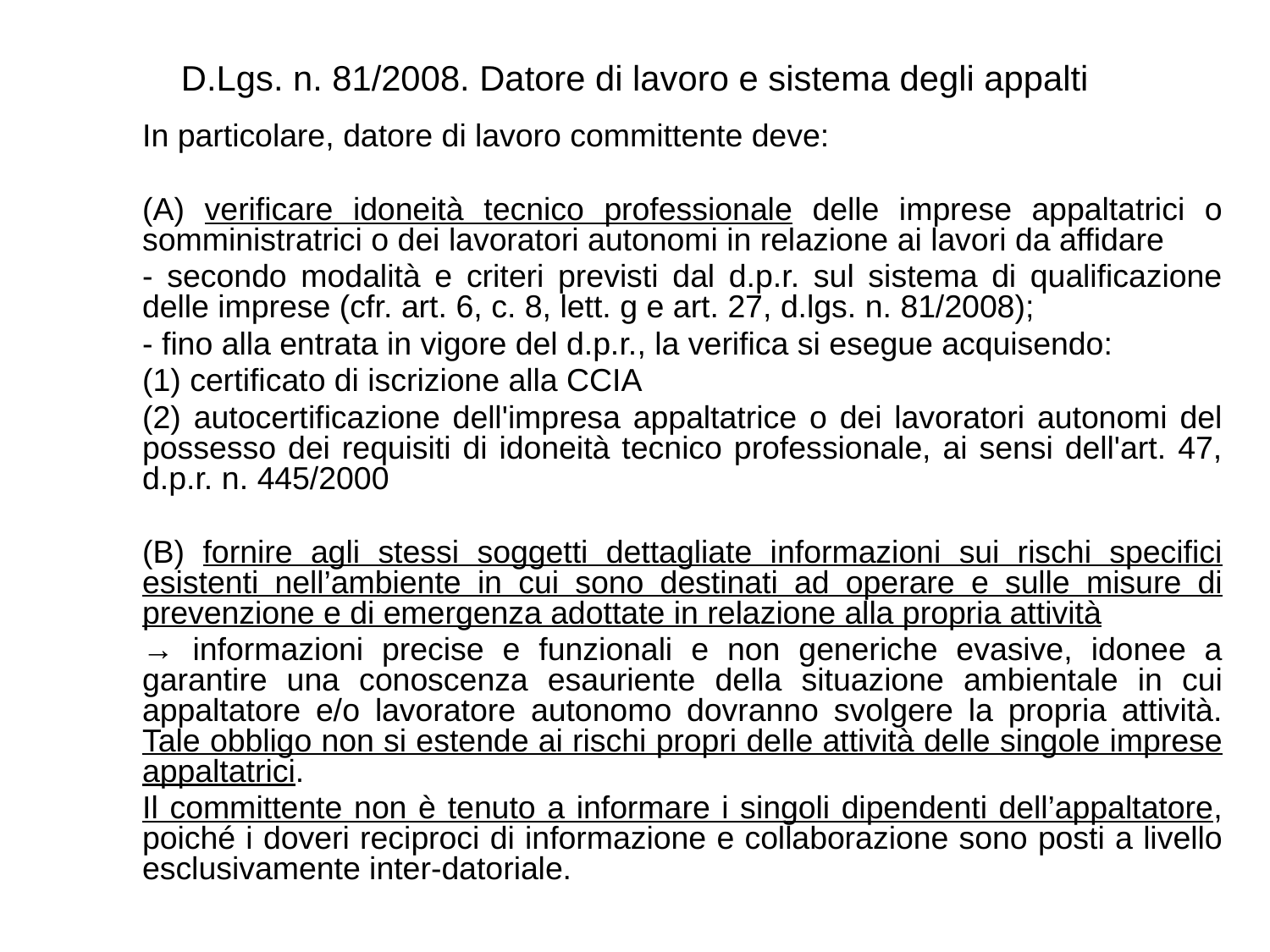

# D.Lgs. n. 81/2008. Datore di lavoro e sistema degli appalti
	In particolare, datore di lavoro committente deve:

	(A) verificare idoneità tecnico professionale delle imprese appaltatrici o somministratrici o dei lavoratori autonomi in relazione ai lavori da affidare
	- secondo modalità e criteri previsti dal d.p.r. sul sistema di qualificazione delle imprese (cfr. art. 6, c. 8, lett. g e art. 27, d.lgs. n. 81/2008);
	- fino alla entrata in vigore del d.p.r., la verifica si esegue acquisendo:
	(1) certificato di iscrizione alla CCIA
	(2) autocertificazione dell'impresa appaltatrice o dei lavoratori autonomi del possesso dei requisiti di idoneità tecnico professionale, ai sensi dell'art. 47, d.p.r. n. 445/2000

	(B) fornire agli stessi soggetti dettagliate informazioni sui rischi specifici esistenti nell’ambiente in cui sono destinati ad operare e sulle misure di prevenzione e di emergenza adottate in relazione alla propria attività
	→ informazioni precise e funzionali e non generiche evasive, idonee a garantire una conoscenza esauriente della situazione ambientale in cui appaltatore e/o lavoratore autonomo dovranno svolgere la propria attività. Tale obbligo non si estende ai rischi propri delle attività delle singole imprese appaltatrici.
	Il committente non è tenuto a informare i singoli dipendenti dell’appaltatore, poiché i doveri reciproci di informazione e collaborazione sono posti a livello esclusivamente inter-datoriale.